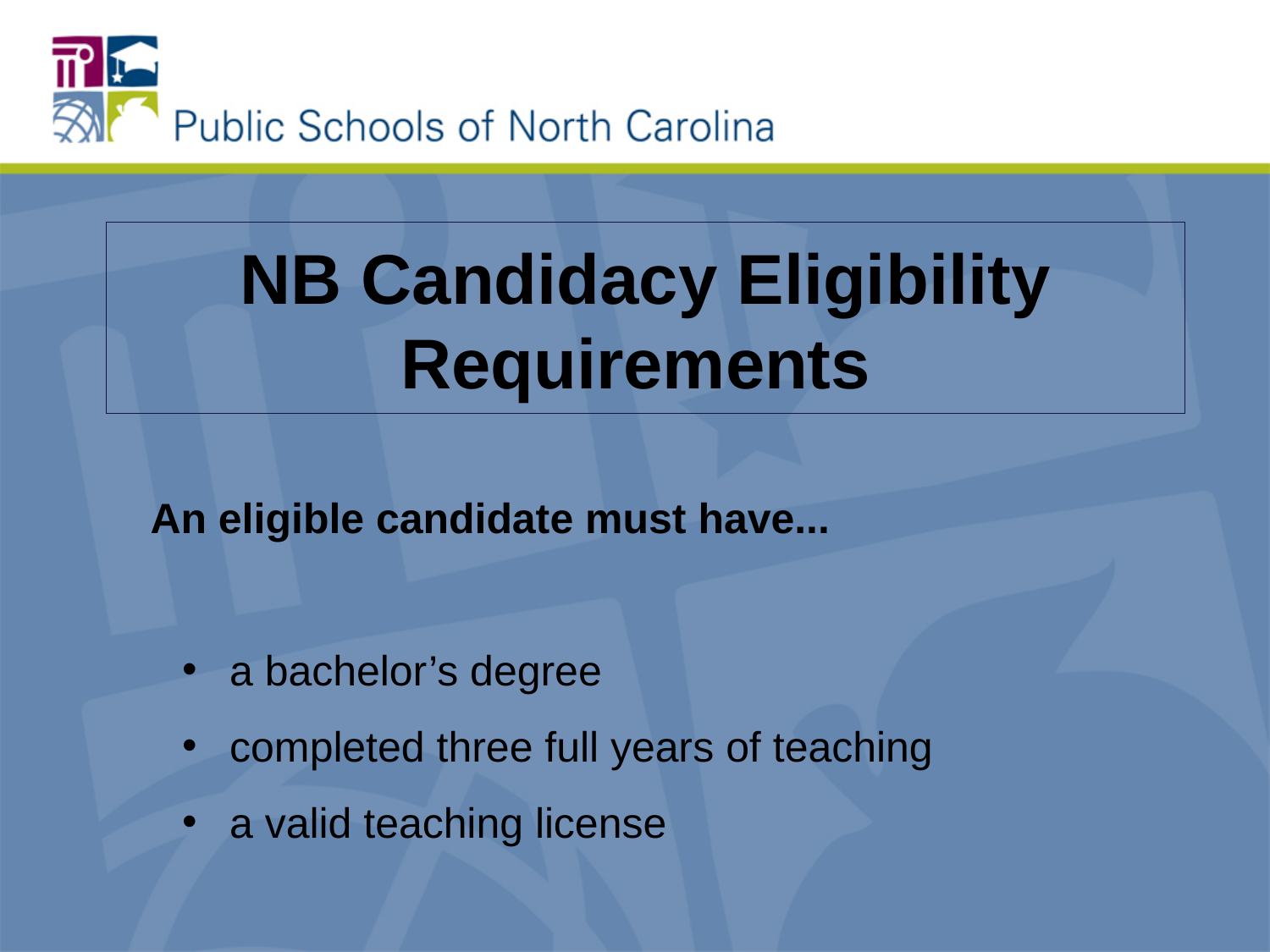

# NB Candidacy Eligibility Requirements
An eligible candidate must have...

a bachelor’s degree
completed three full years of teaching
a valid teaching license